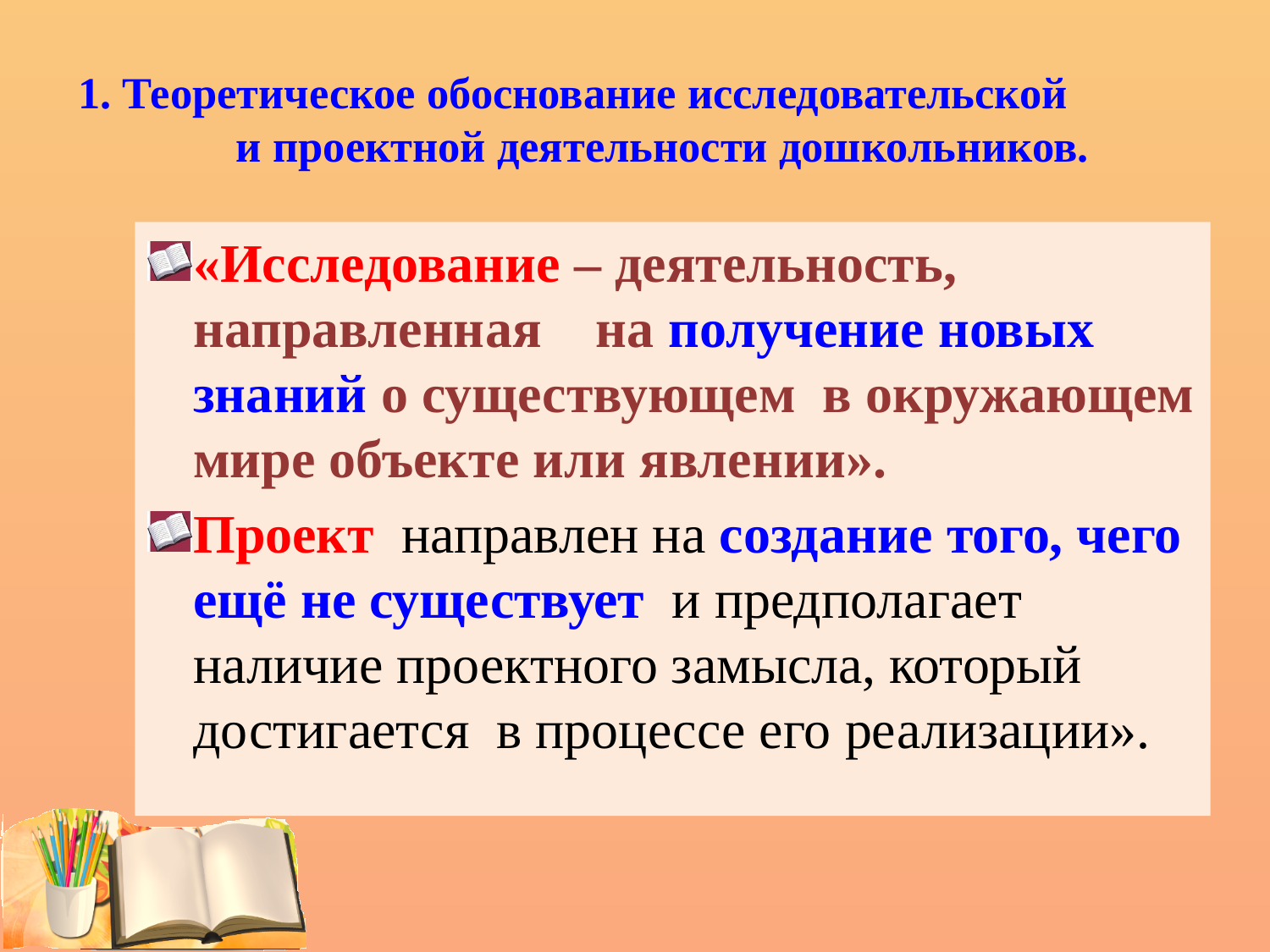

# 1. Теоретическое обоснование исследовательской                 и проектной деятельности дошкольников.
«Исследование – деятельность, направленная    на получение новых знаний о существующем  в окружающем мире объекте или явлении».
Проект  направлен на создание того, чего ещё не существует  и предполагает наличие проектного замысла, который достигается  в процессе его реализации».